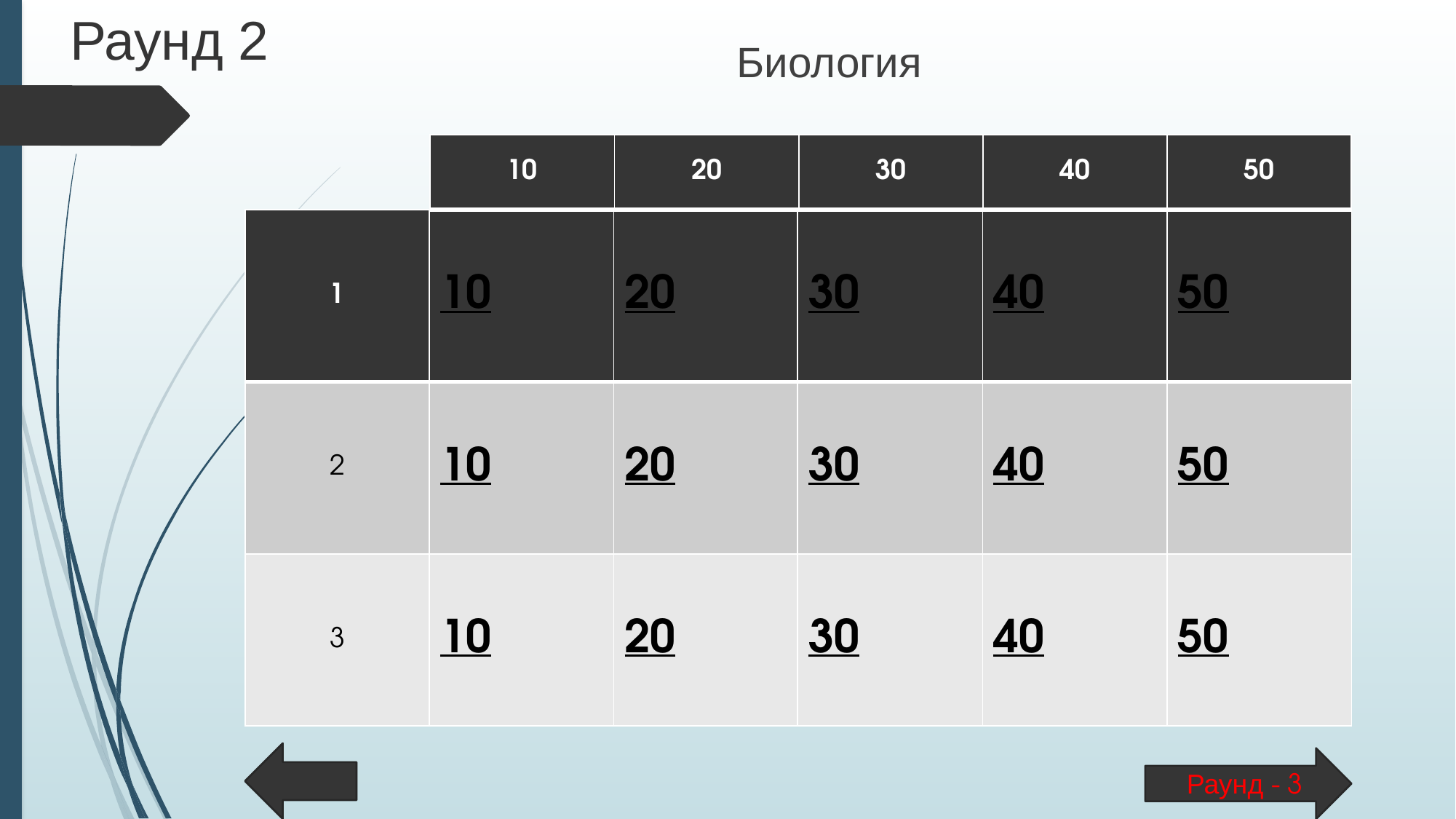

# Раунд 2
Биология
| 10 | 20 | 30 | 40 | 50 |
| --- | --- | --- | --- | --- |
| 1 | 10 | 20 | 30 | 40 | 50 |
| --- | --- | --- | --- | --- | --- |
| 2 | 10 | 20 | 30 | 40 | 50 |
| 3 | 10 | 20 | 30 | 40 | 50 |

Раунд - 3